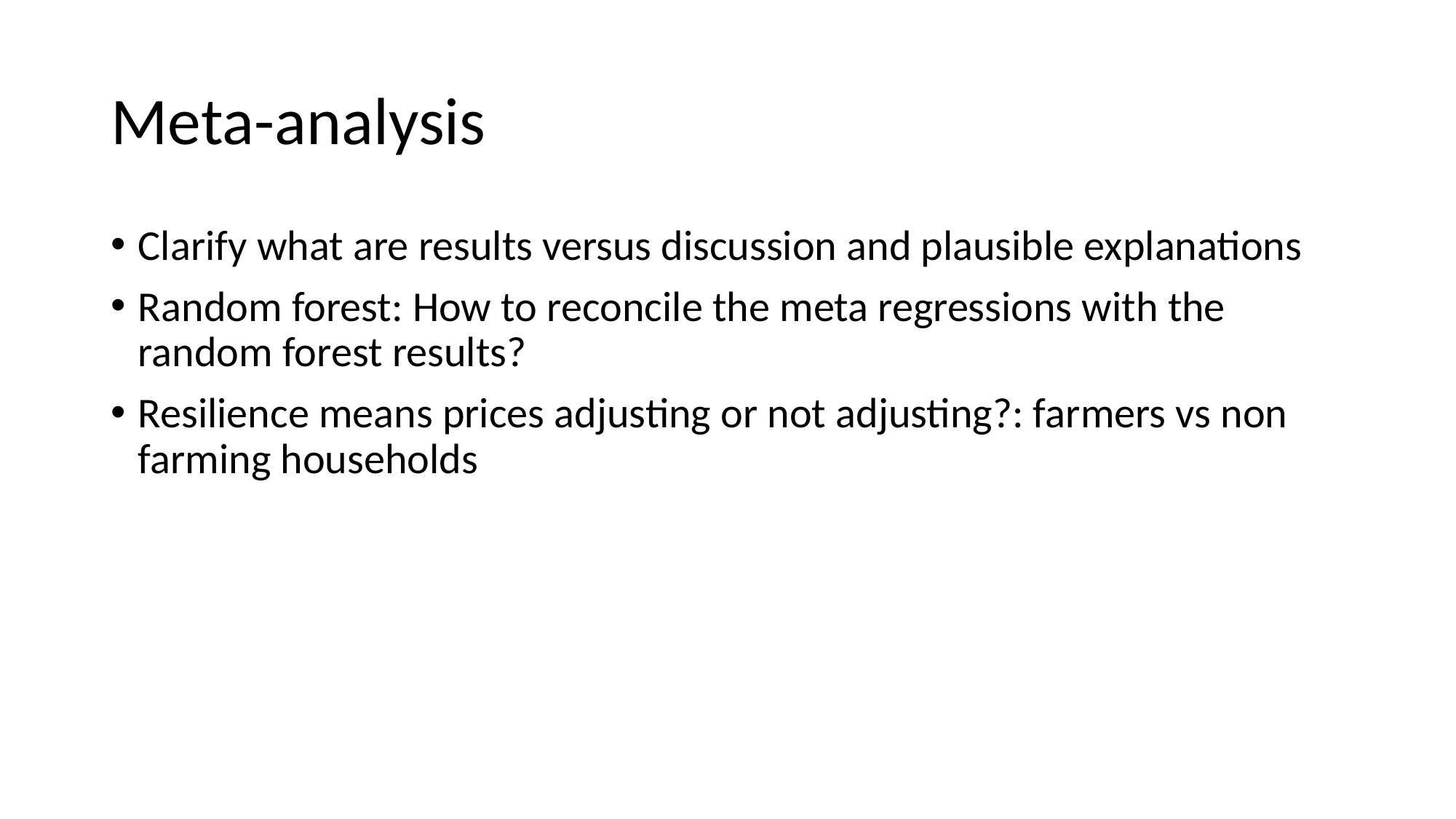

# Meta-analysis
Clarify what are results versus discussion and plausible explanations
Random forest: How to reconcile the meta regressions with the random forest results?
Resilience means prices adjusting or not adjusting?: farmers vs non farming households